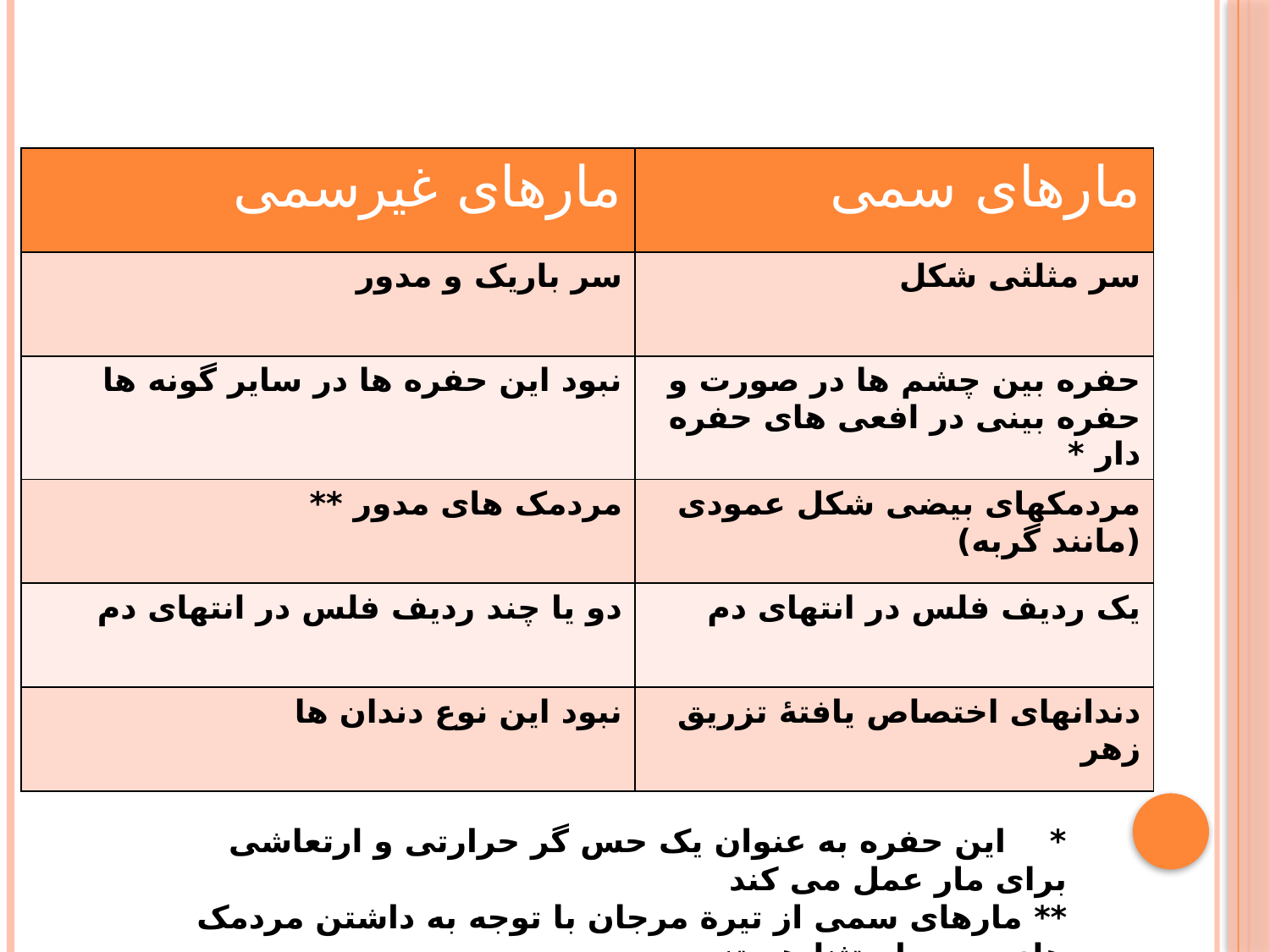

| مارهای غیرسمی | مارهای سمی |
| --- | --- |
| سر باریک و مدور | سر مثلثی شکل |
| نبود این حفره ها در سایر گونه ها | حفره بین چشم ها در صورت و حفره بینی در افعی های حفره دار \* |
| مردمک های مدور \*\* | مردمکهای بيضی شکل عمودی (مانند گربه) |
| دو يا چند رديف فلس در انتهای دم | يک رديف فلس در انتهای دم |
| نبود اين نوع دندان ها | دندانهای اختصاص يافتۀ تزريق زهر |
*    این حفره به عنوان یک حس گر حرارتی و ارتعاشی برای مار عمل می کند
** مارهای سمی از تيرة مرجان با توجه به داشتن مردمک های مدور استثنا هستند